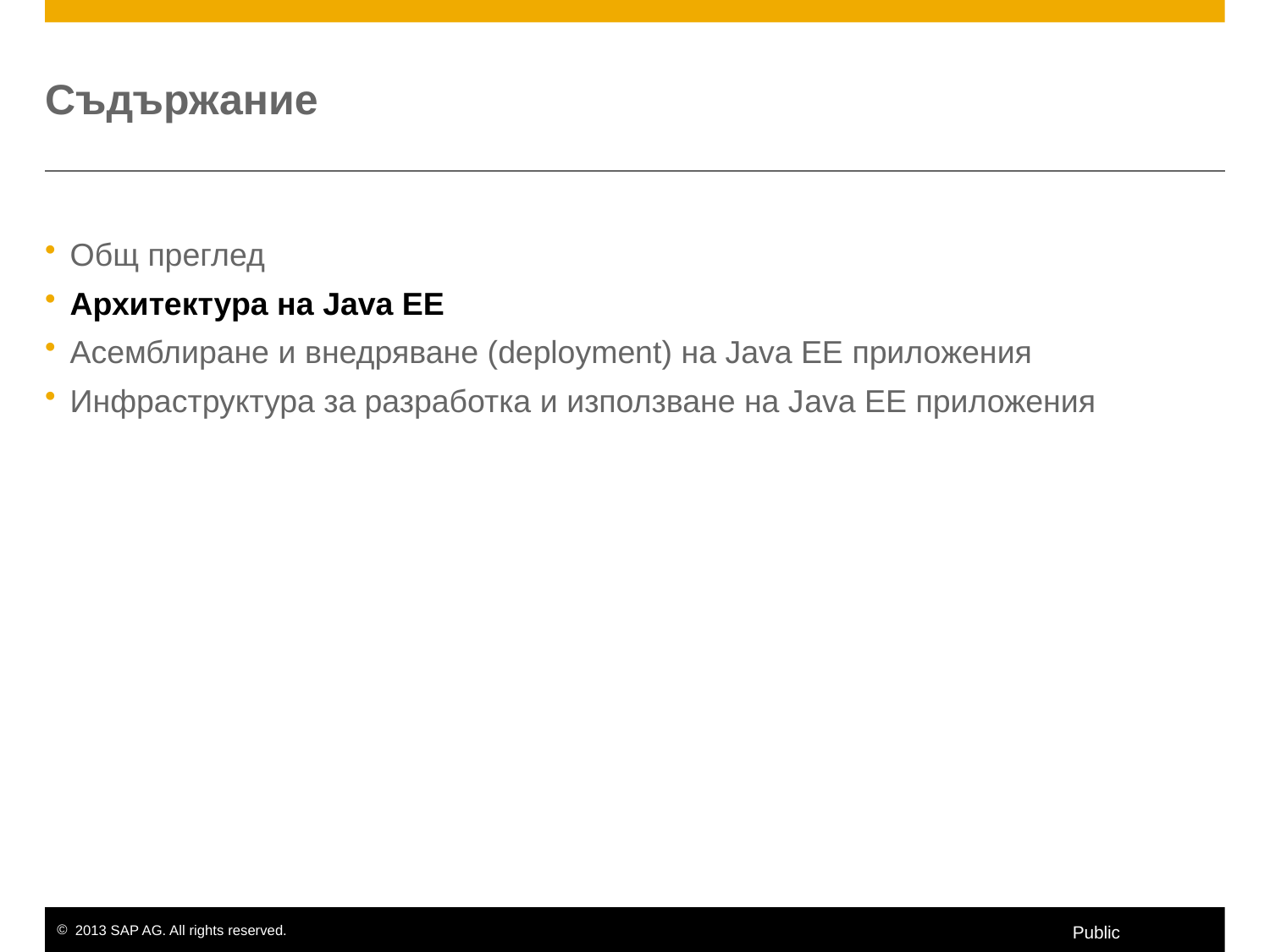

# Съдържание
Общ преглед
Aрхитектура на Java EE
Асемблиране и внедряване (deployment) на Java EE приложения
Инфраструктура за разработка и използване на Java EE приложения